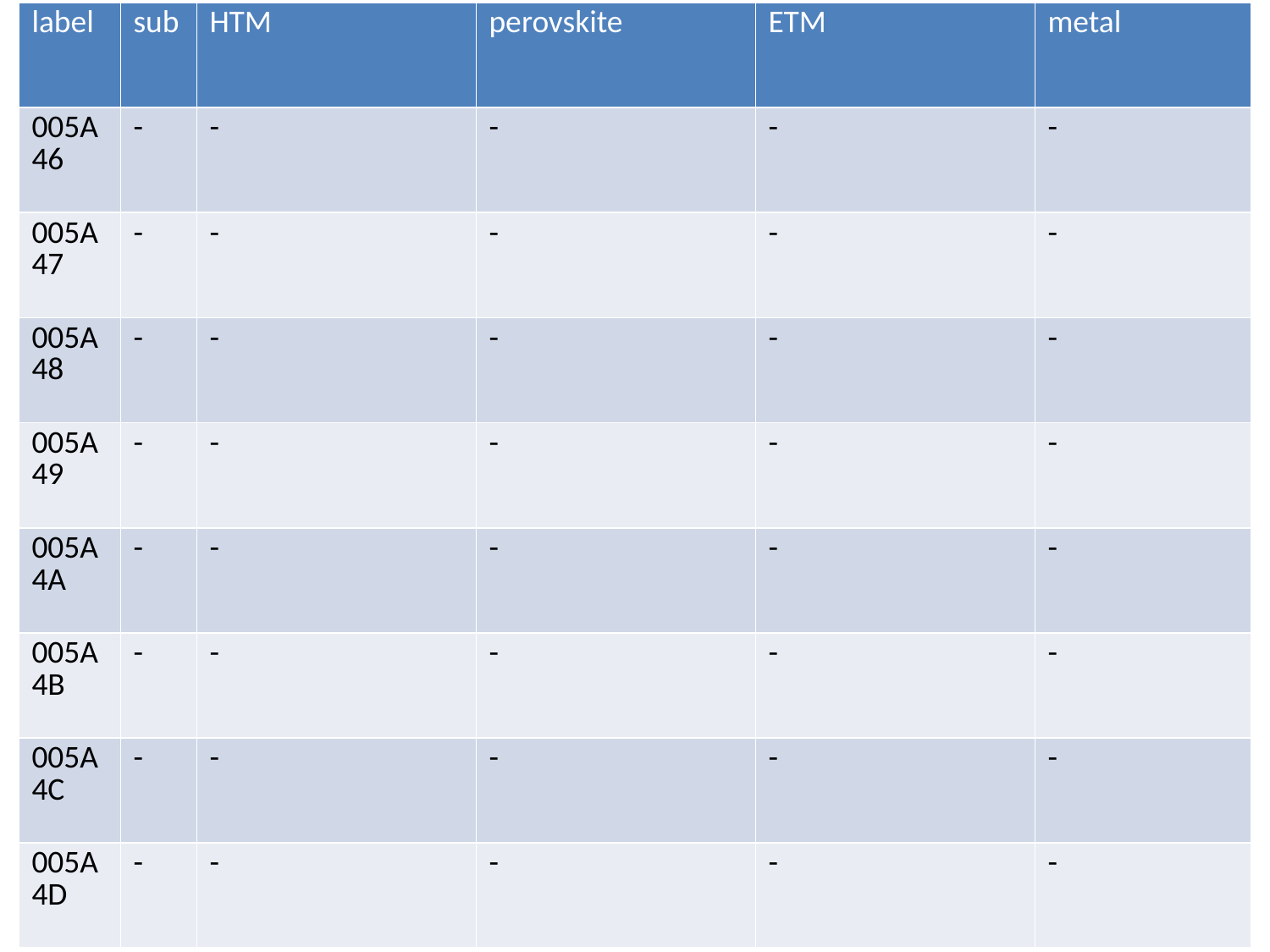

| label | sub | HTM | perovskite | ETM | metal |
| --- | --- | --- | --- | --- | --- |
| 005A46 | - | - | - | - | - |
| 005A47 | - | - | - | - | - |
| 005A48 | - | - | - | - | - |
| 005A49 | - | - | - | - | - |
| 005A4A | - | - | - | - | - |
| 005A4B | - | - | - | - | - |
| 005A4C | - | - | - | - | - |
| 005A4D | - | - | - | - | - |